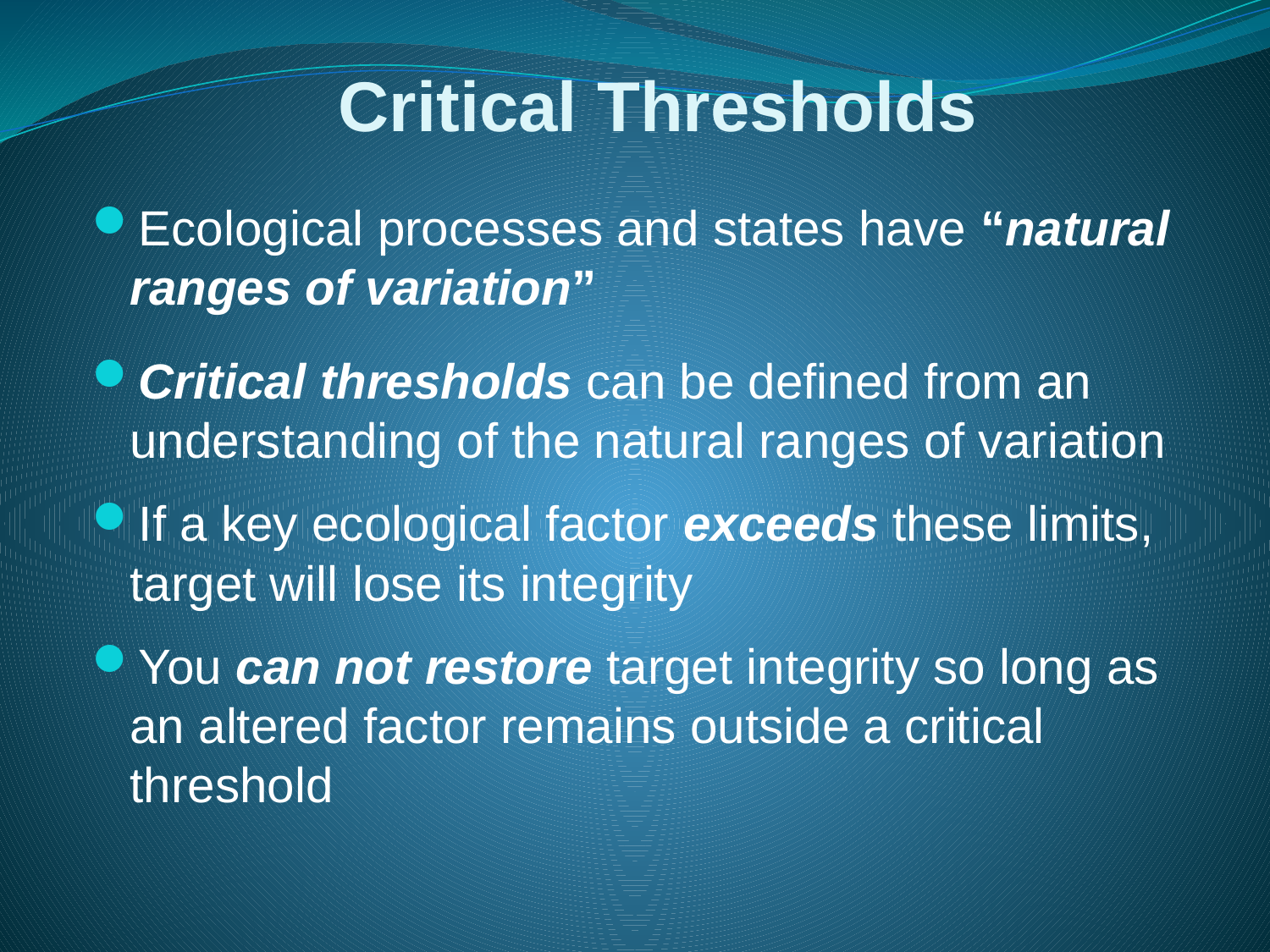

# Critical Thresholds
Ecological processes and states have “natural ranges of variation”
Critical thresholds can be defined from an understanding of the natural ranges of variation
If a key ecological factor exceeds these limits, target will lose its integrity
You can not restore target integrity so long as an altered factor remains outside a critical threshold